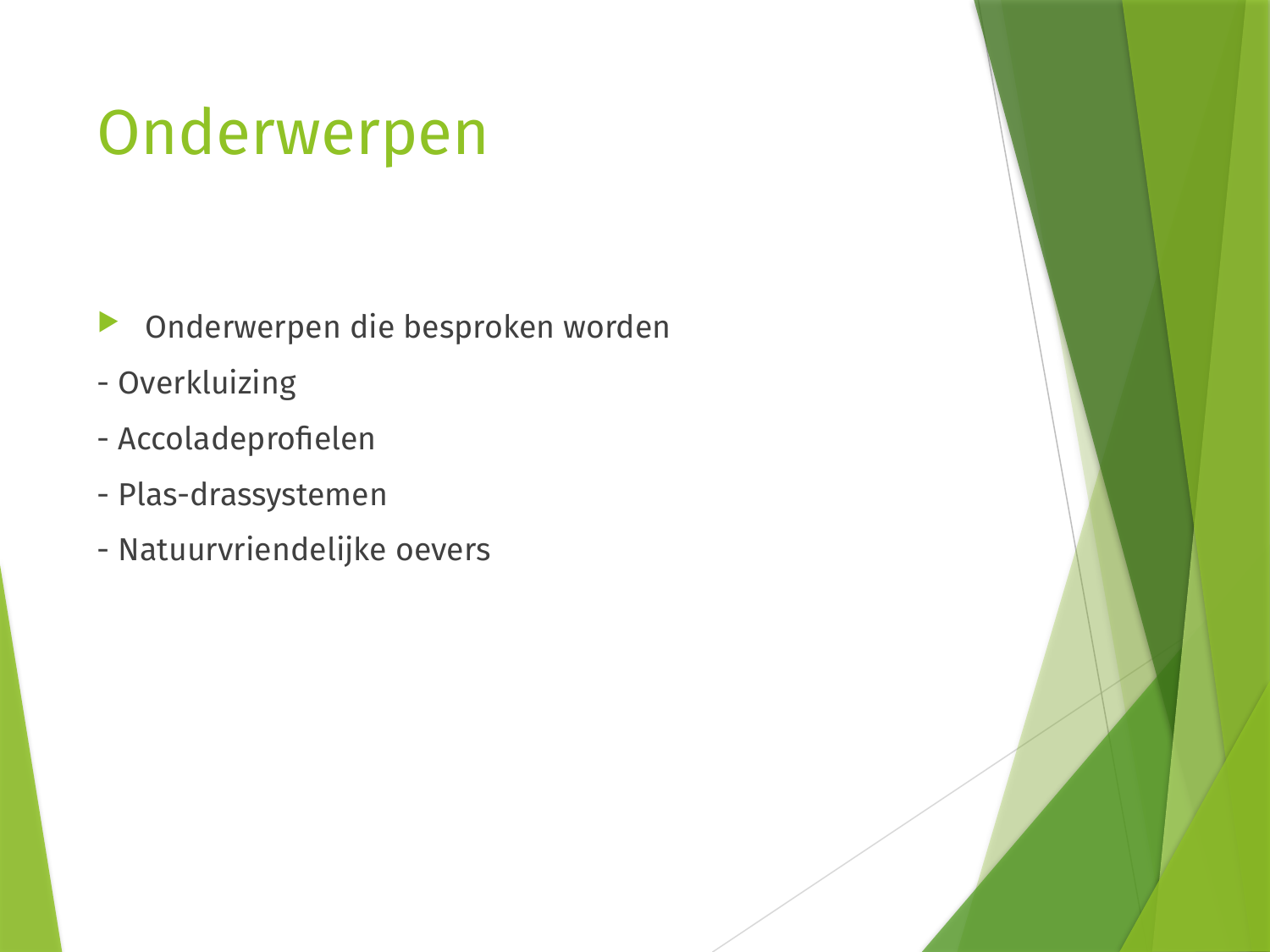

# Onderwerpen
Onderwerpen die besproken worden
- Overkluizing
- Accoladeprofielen
- Plas-drassystemen
- Natuurvriendelijke oevers